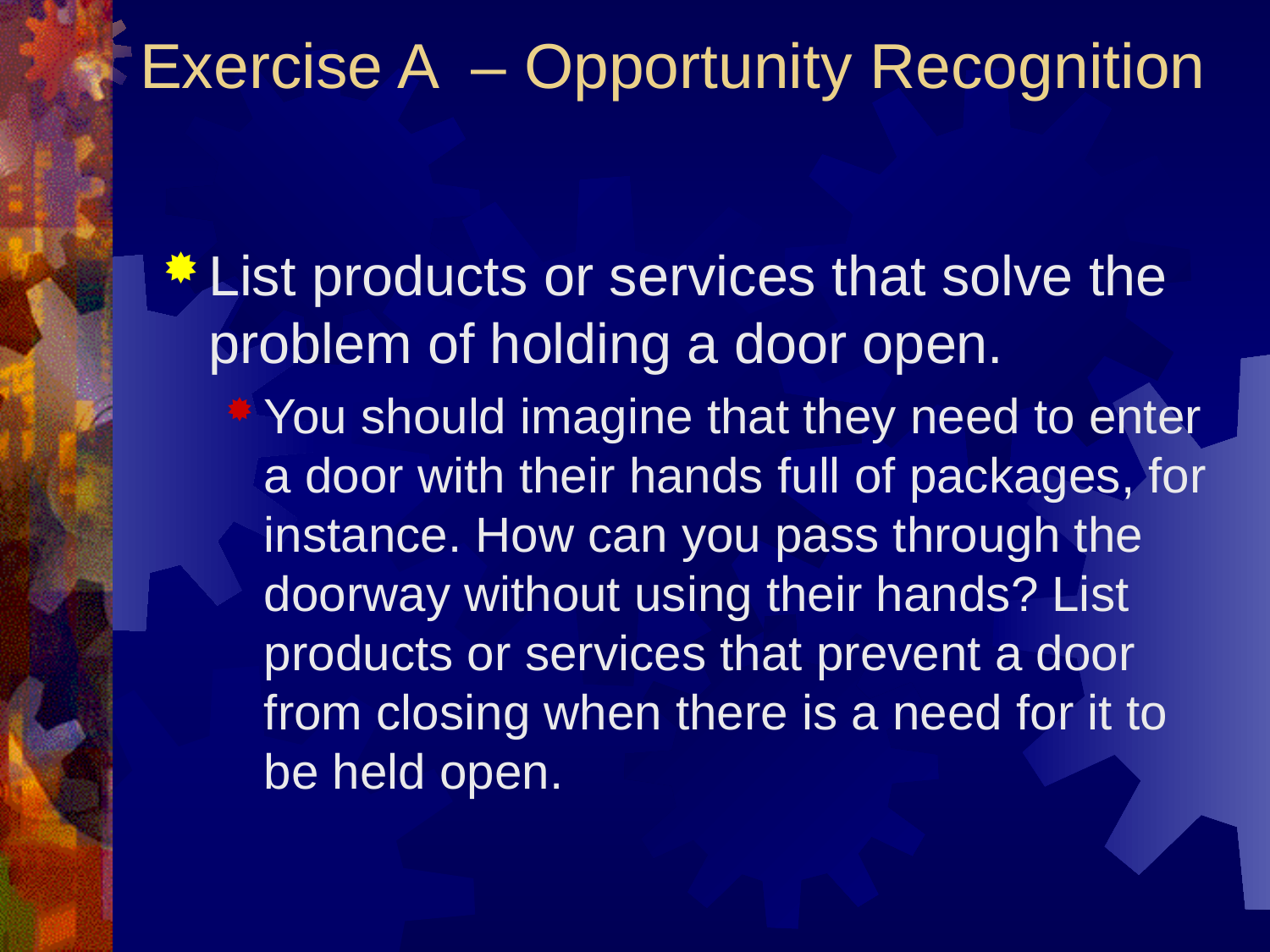

# Exercise A  – Opportunity Recognition
List products or services that solve the problem of holding a door open.
You should imagine that they need to enter a door with their hands full of packages, for instance. How can you pass through the doorway without using their hands? List products or services that prevent a door from closing when there is a need for it to be held open.